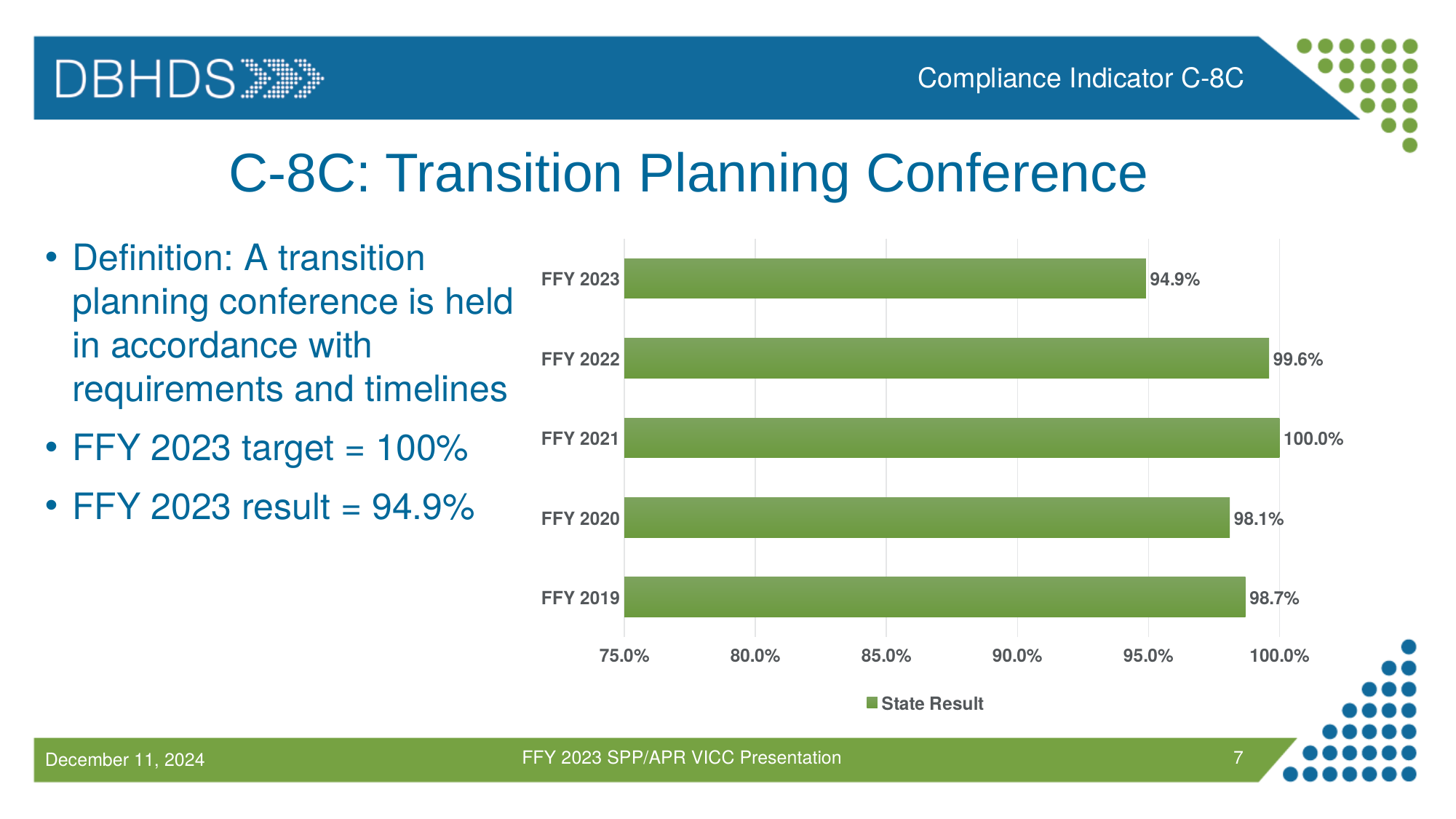

Compliance Indicator C-8C
# C-8C: Transition Planning Conference

### Chart

| Category | State Result |
|---|---|
| FFY 2019 | 0.987 |
| FFY 2020 | 0.981 |
| FFY 2021 | 1.0 |
| FFY 2022 | 0.996 |
| FFY 2023 | 0.949 |
Definition: A transition planning conference is held in accordance with requirements and timelines
FFY 2023 target = 100%
FFY 2023 result = 94.9%

FFY 2023 SPP/APR VICC Presentation
7
December 11, 2024